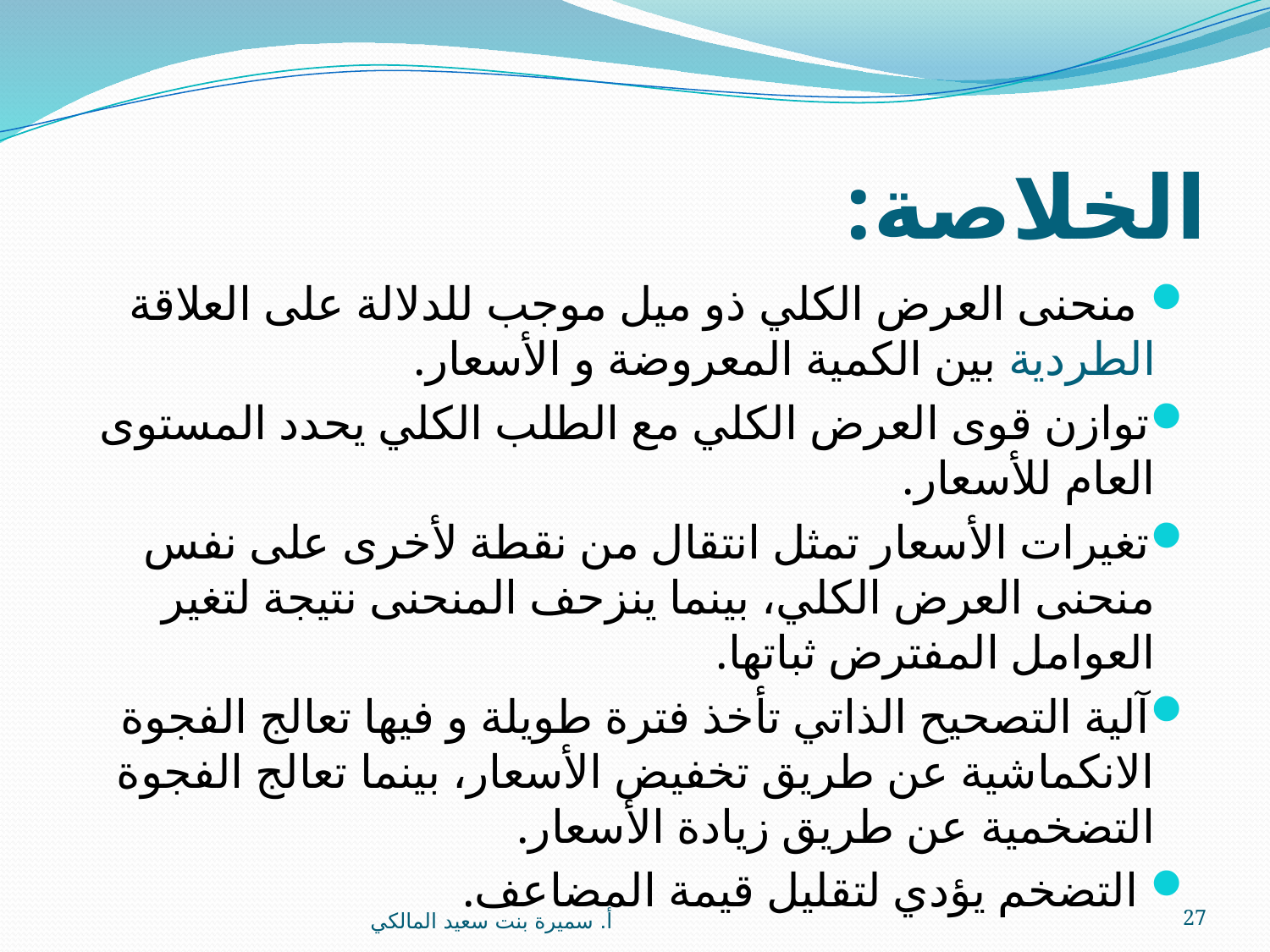

# الخلاصة:
 منحنى العرض الكلي ذو ميل موجب للدلالة على العلاقة الطردية بين الكمية المعروضة و الأسعار.
توازن قوى العرض الكلي مع الطلب الكلي يحدد المستوى العام للأسعار.
تغيرات الأسعار تمثل انتقال من نقطة لأخرى على نفس منحنى العرض الكلي، بينما ينزحف المنحنى نتيجة لتغير العوامل المفترض ثباتها.
آلية التصحيح الذاتي تأخذ فترة طويلة و فيها تعالج الفجوة الانكماشية عن طريق تخفيض الأسعار، بينما تعالج الفجوة التضخمية عن طريق زيادة الأسعار.
 التضخم يؤدي لتقليل قيمة المضاعف.

أ. سميرة بنت سعيد المالكي
27